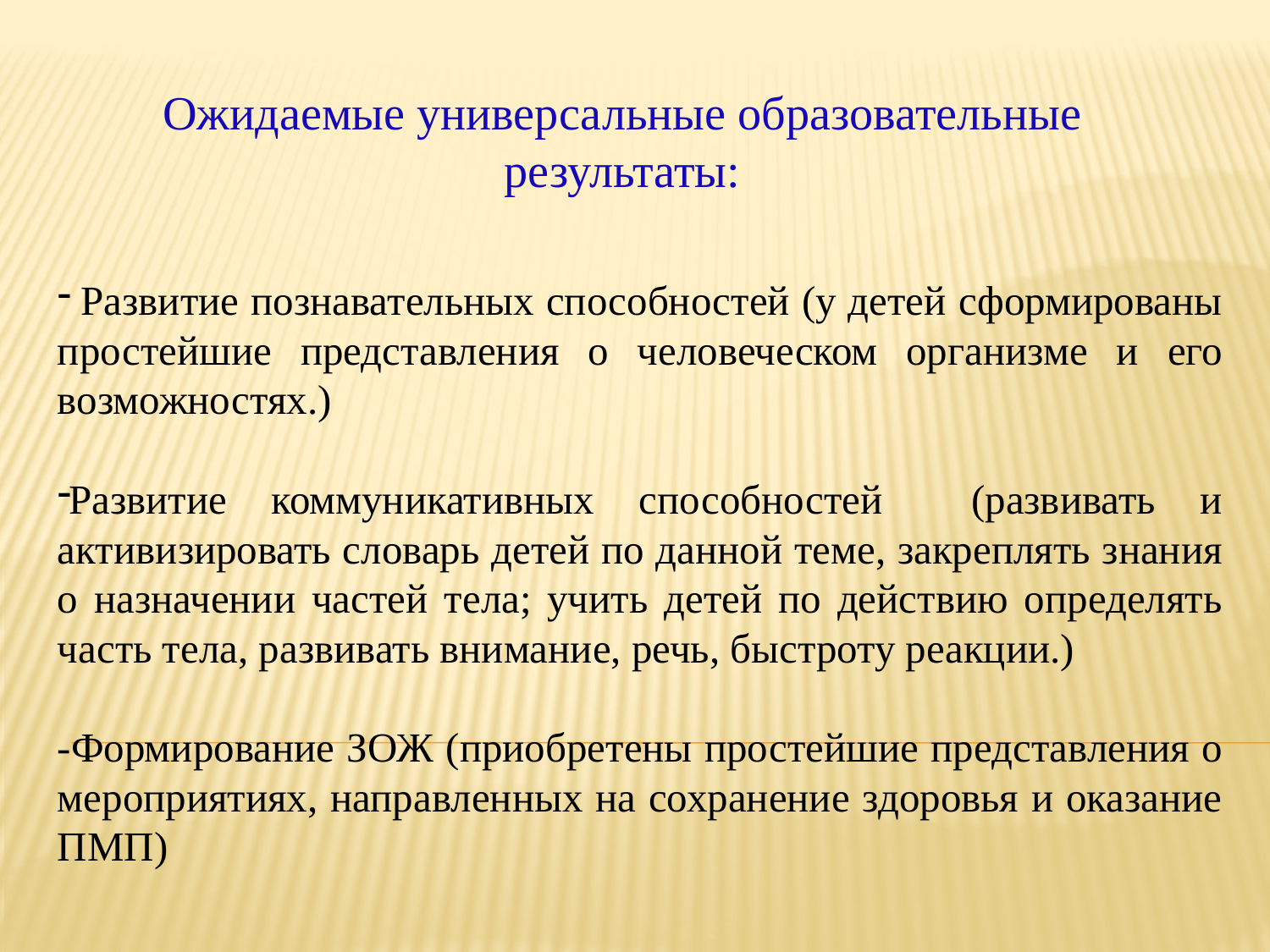

Ожидаемые универсальные образовательные результаты:
 Развитие познавательных способностей (у детей сформированы простейшие представления о человеческом организме и его возможностях.)

Развитие коммуникативных способностей  (развивать и активизировать словарь детей по данной теме, закреплять знания о назначении частей тела; учить детей по действию определять часть тела, развивать внимание, речь, быстроту реакции.)

-Формирование ЗОЖ (приобретены простейшие представления о мероприятиях, направленных на сохранение здоровья и оказание ПМП)